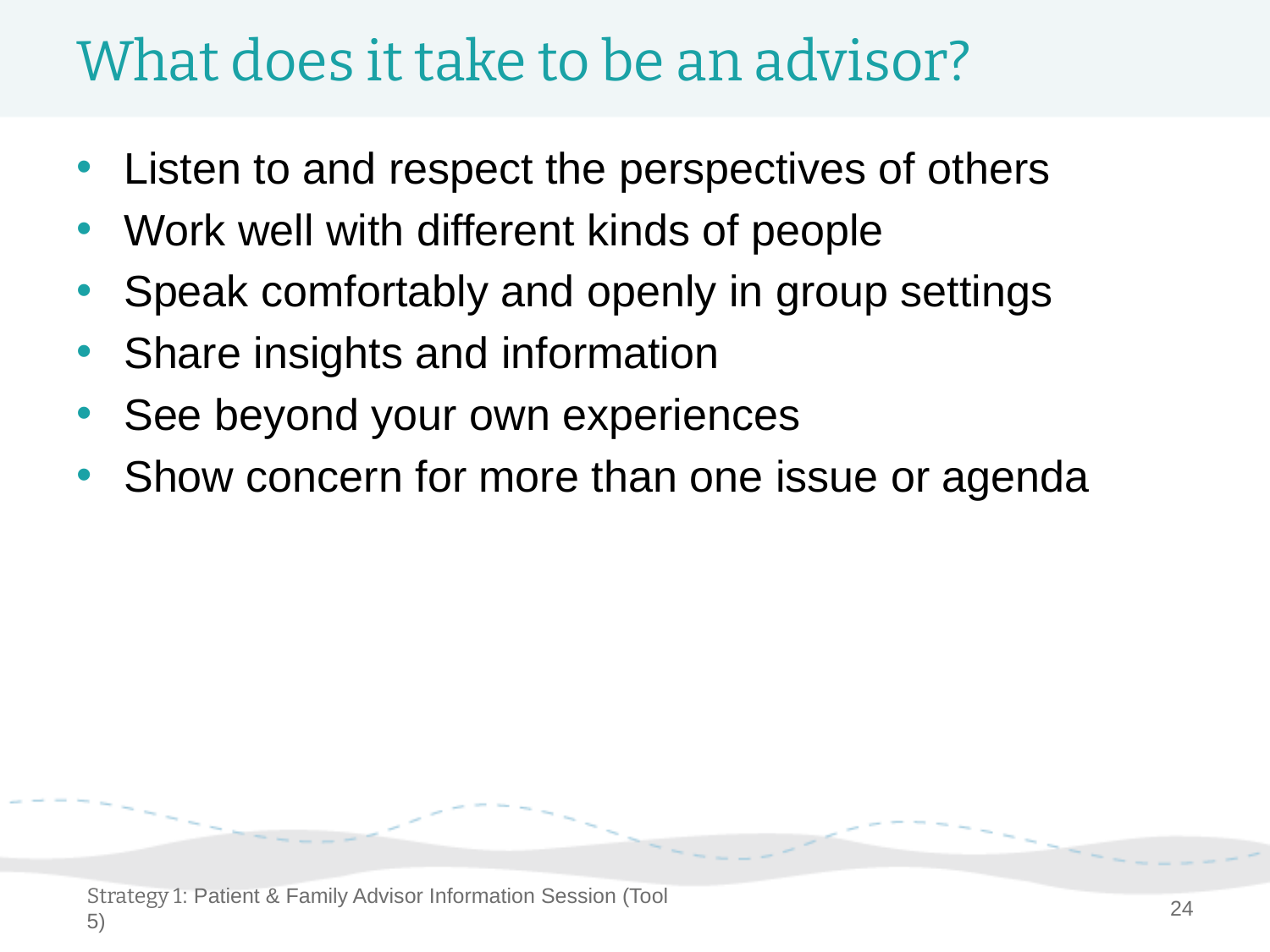

# What does it take to be an advisor?
Listen to and respect the perspectives of others
Work well with different kinds of people
Speak comfortably and openly in group settings
Share insights and information
See beyond your own experiences
Show concern for more than one issue or agenda
Strategy 1: Patient & Family Advisor Information Session (Tool 5)
24